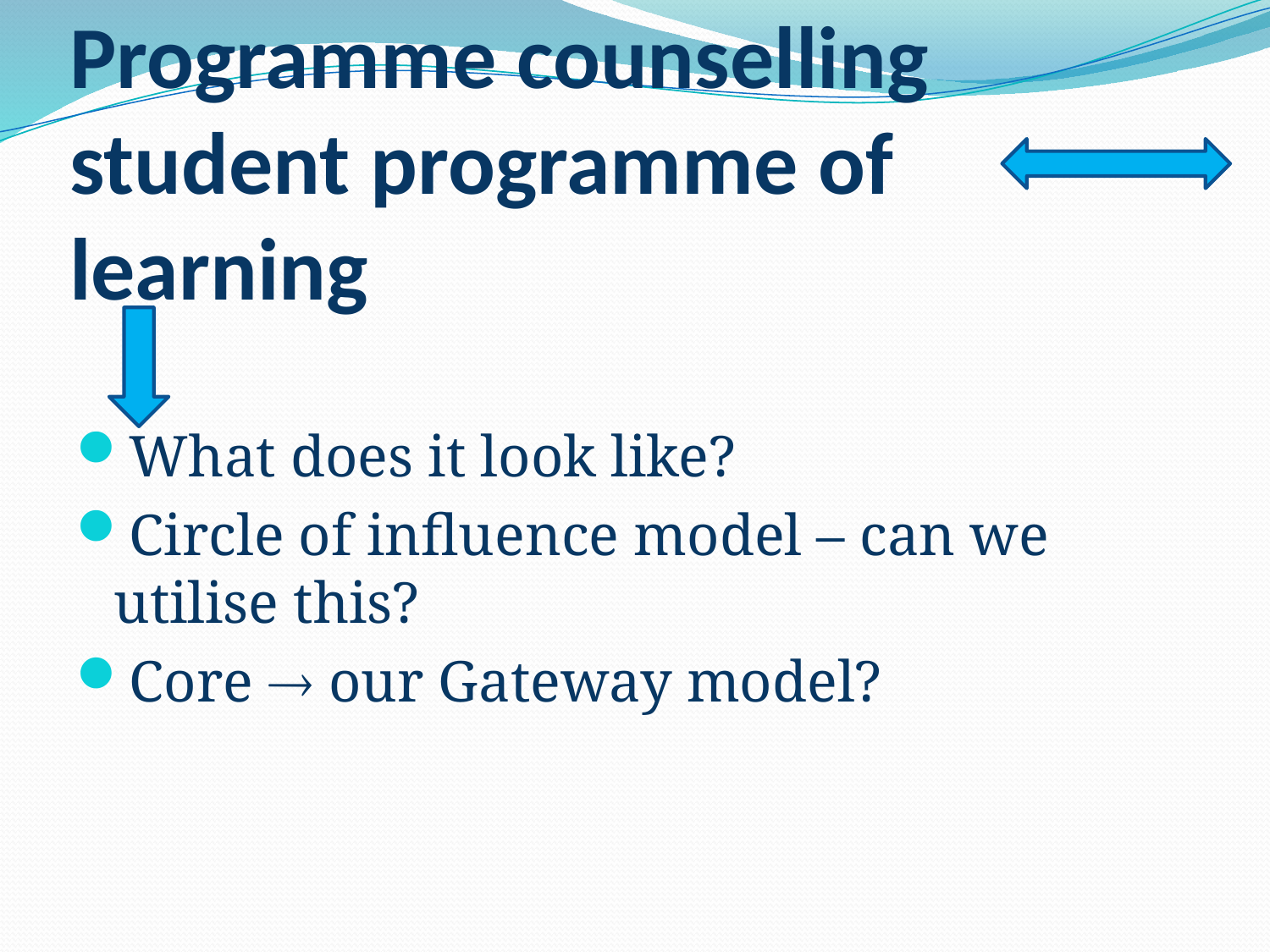

# Programme counselling student programme of learning

What does it look like?
Circle of influence model – can we utilise this?
Core → our Gateway model?